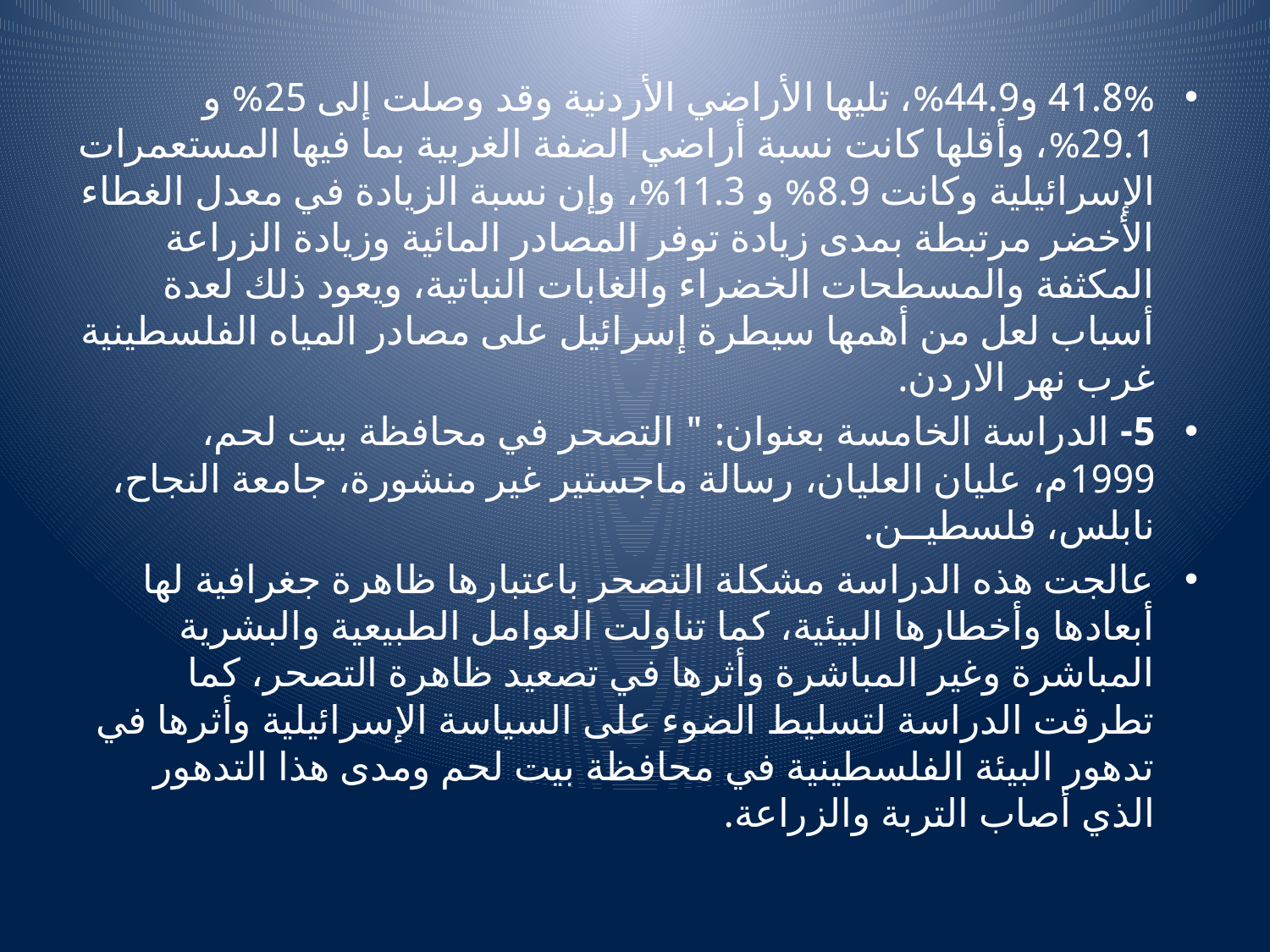

41.8% و44.9%، تليها الأراضي الأردنية وقد وصلت إلى 25% و 29.1%، وأقلها كانت نسبة أراضي الضفة الغربية بما فيها المستعمرات الإسرائيلية وكانت 8.9% و 11.3%، وإن نسبة الزيادة في معدل الغطاء الأخضر مرتبطة بمدى زيادة توفر المصادر المائية وزيادة الزراعة المكثفة والمسطحات الخضراء والغابات النباتية، ويعود ذلك لعدة أسباب لعل من أهمها سيطرة إسرائيل على مصادر المياه الفلسطينية غرب نهر الاردن.
5- الدراسة الخامسة بعنوان: " التصحر في محافظة بيت لحم، 1999م، عليان العليان، رسالة ماجستير غير منشورة، جامعة النجاح، نابلس، فلسطيــن.
عالجت هذه الدراسة مشكلة التصحر باعتبارها ظاهرة جغرافية لها أبعادها وأخطارها البيئية، كما تناولت العوامل الطبيعية والبشرية المباشرة وغير المباشرة وأثرها في تصعيد ظاهرة التصحر، كما تطرقت الدراسة لتسليط الضوء على السياسة الإسرائيلية وأثرها في تدهور البيئة الفلسطينية في محافظة بيت لحم ومدى هذا التدهور الذي أصاب التربة والزراعة.